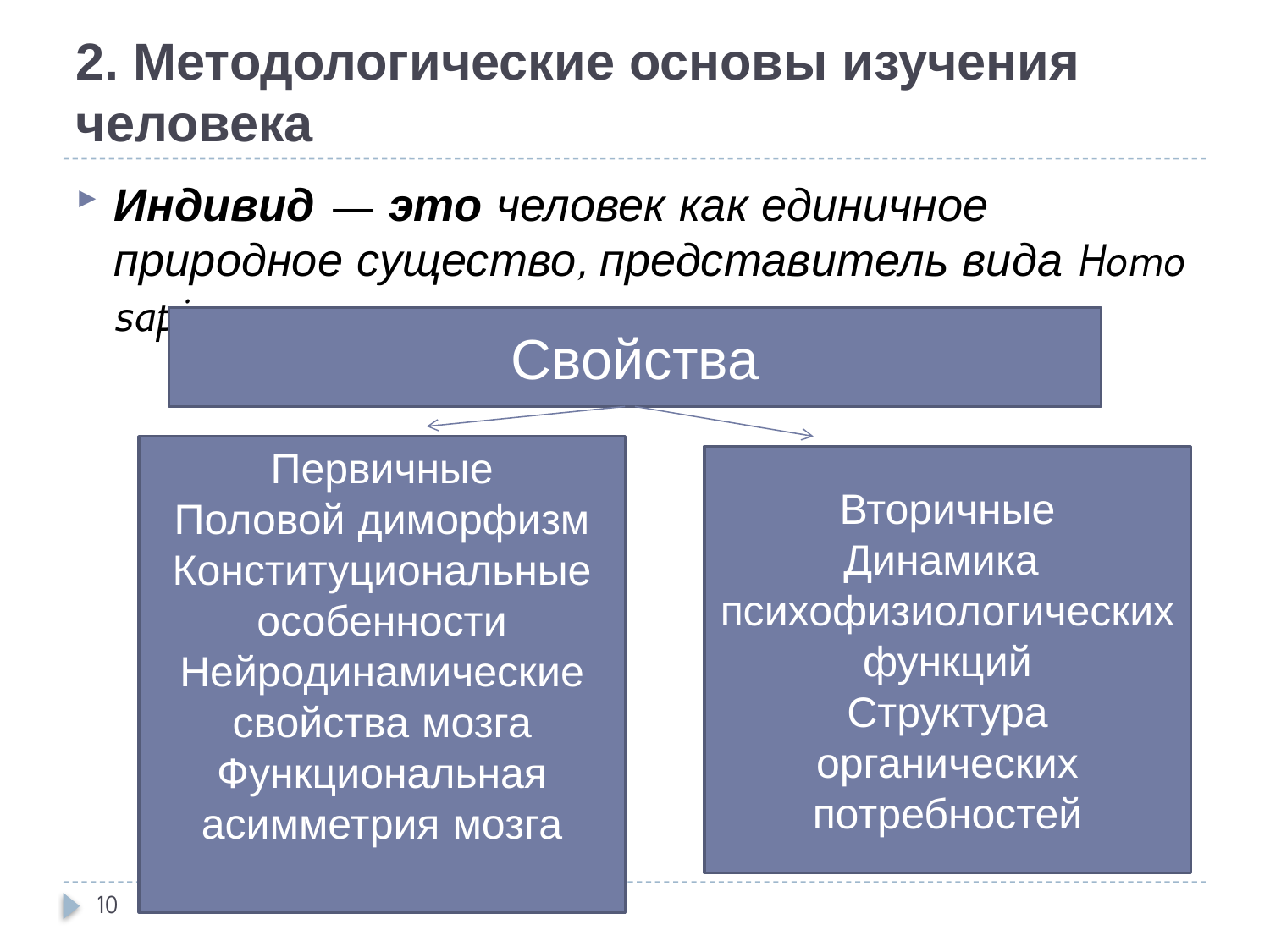

# 2. Методологические основы изучения человека
Индивид — это человек как единичное природное существо, представитель вида Homo sapiens

Свойства
Первичные
Половой диморфизм
Конституциональные особенности
Нейродинамические свойства мозга
Функциональная асимметрия мозга

Вторичные
Динамика  психофизиологических функций
Структура органических потребностей
10